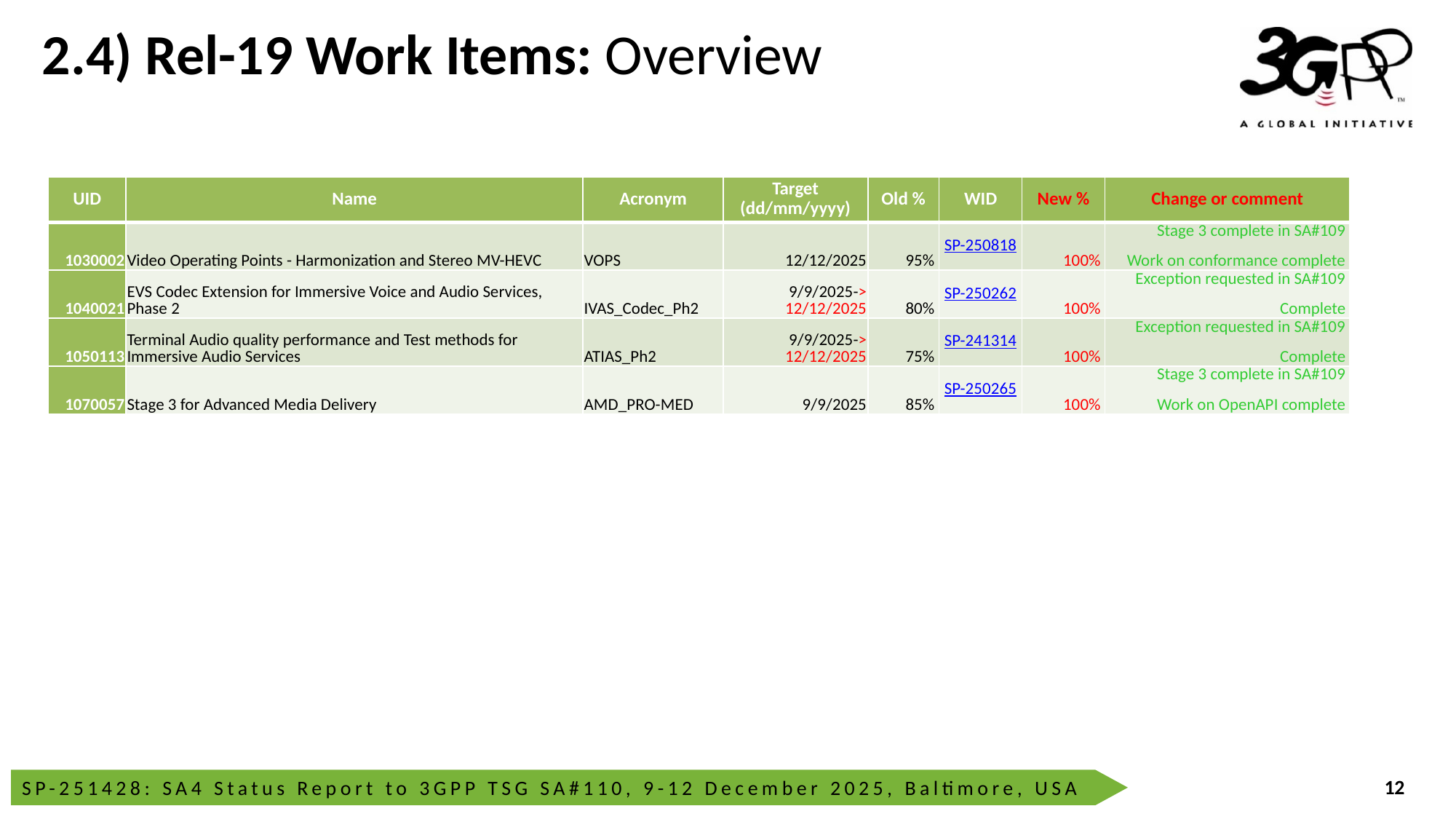

# 2.4) Rel-19 Work Items: Overview

| UID | Name | Acronym | Target (dd/mm/yyyy) | Old % | WID | New % | Change or comment |
| --- | --- | --- | --- | --- | --- | --- | --- |
| 1030002 | Video Operating Points - Harmonization and Stereo MV-HEVC | VOPS | 12/12/2025 | 95% | SP-250818 | 100% | Stage 3 complete in SA#109 Work on conformance complete |
| 1040021 | EVS Codec Extension for Immersive Voice and Audio Services, Phase 2 | IVAS\_Codec\_Ph2 | 9/9/2025-> 12/12/2025 | 80% | SP-250262 | 100% | Exception requested in SA#109 Complete |
| 1050113 | Terminal Audio quality performance and Test methods for Immersive Audio Services | ATIAS\_Ph2 | 9/9/2025-> 12/12/2025 | 75% | SP-241314 | 100% | Exception requested in SA#109 Complete |
| 1070057 | Stage 3 for Advanced Media Delivery | AMD\_PRO-MED | 9/9/2025 | 85% | SP-250265 | 100% | Stage 3 complete in SA#109 Work on OpenAPI complete |